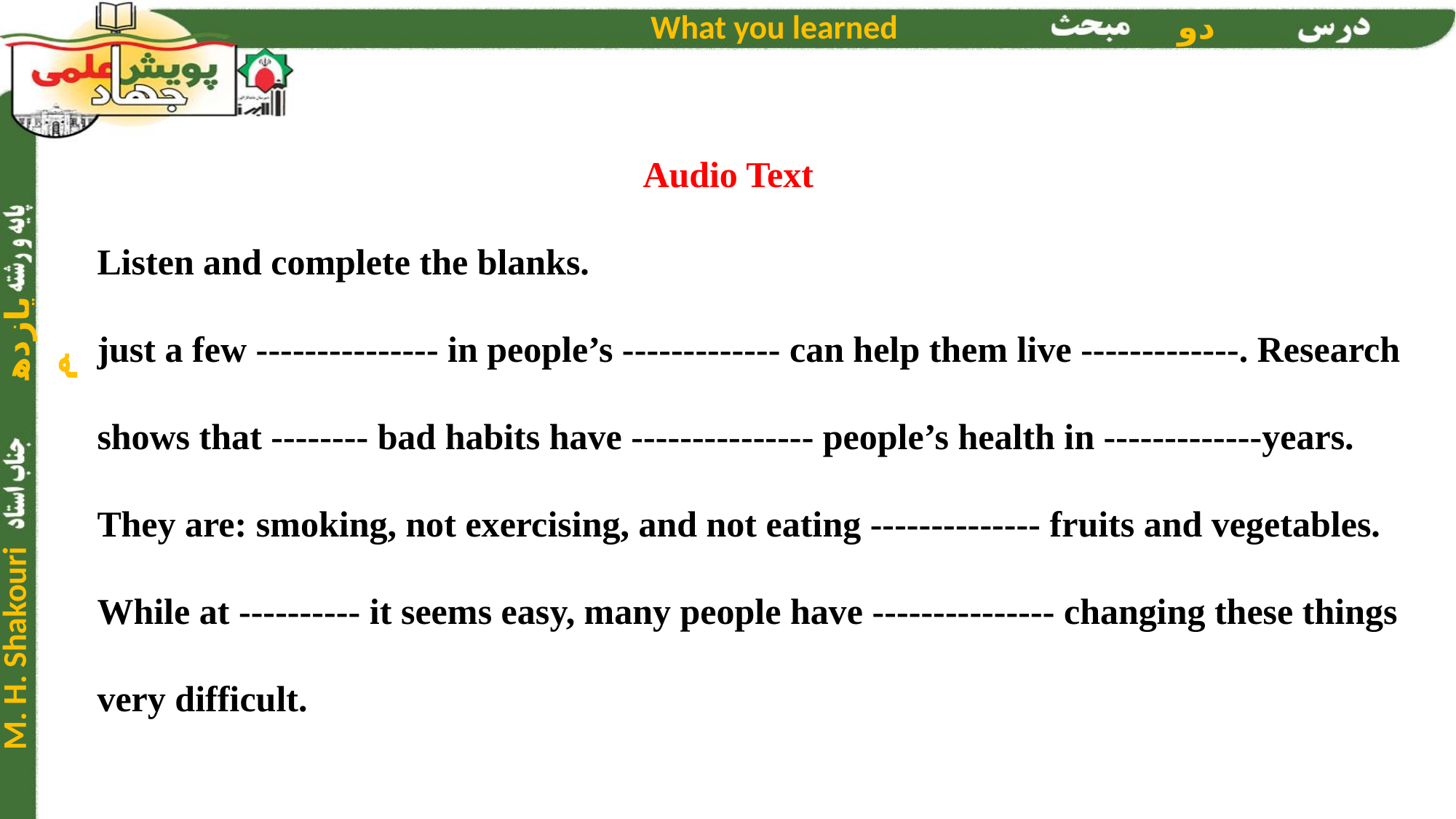

Audio Text
Listen and complete the blanks.
just a few --------------- in people’s ------------- can help them live -------------. Research shows that -------- bad habits have --------------- people’s health in -------------years. They are: smoking, not exercising, and not eating -------------- fruits and vegetables. While at ---------- it seems easy, many people have --------------- changing these things very difficult.